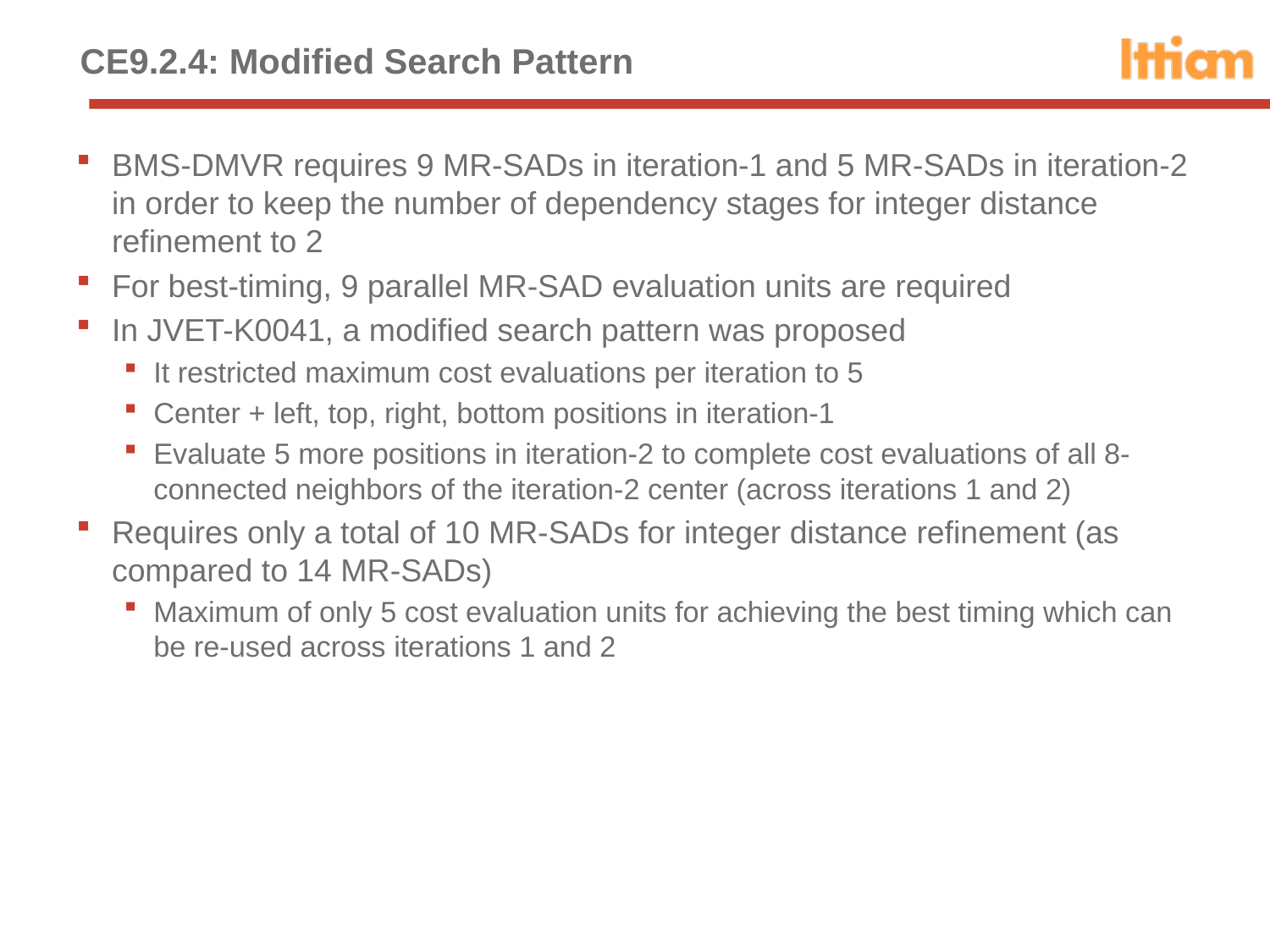

# CE9.2.4: Modified Search Pattern
BMS-DMVR requires 9 MR-SADs in iteration-1 and 5 MR-SADs in iteration-2 in order to keep the number of dependency stages for integer distance refinement to 2
For best-timing, 9 parallel MR-SAD evaluation units are required
In JVET-K0041, a modified search pattern was proposed
It restricted maximum cost evaluations per iteration to 5
Center + left, top, right, bottom positions in iteration-1
Evaluate 5 more positions in iteration-2 to complete cost evaluations of all 8-connected neighbors of the iteration-2 center (across iterations 1 and 2)
Requires only a total of 10 MR-SADs for integer distance refinement (as compared to 14 MR-SADs)
Maximum of only 5 cost evaluation units for achieving the best timing which can be re-used across iterations 1 and 2